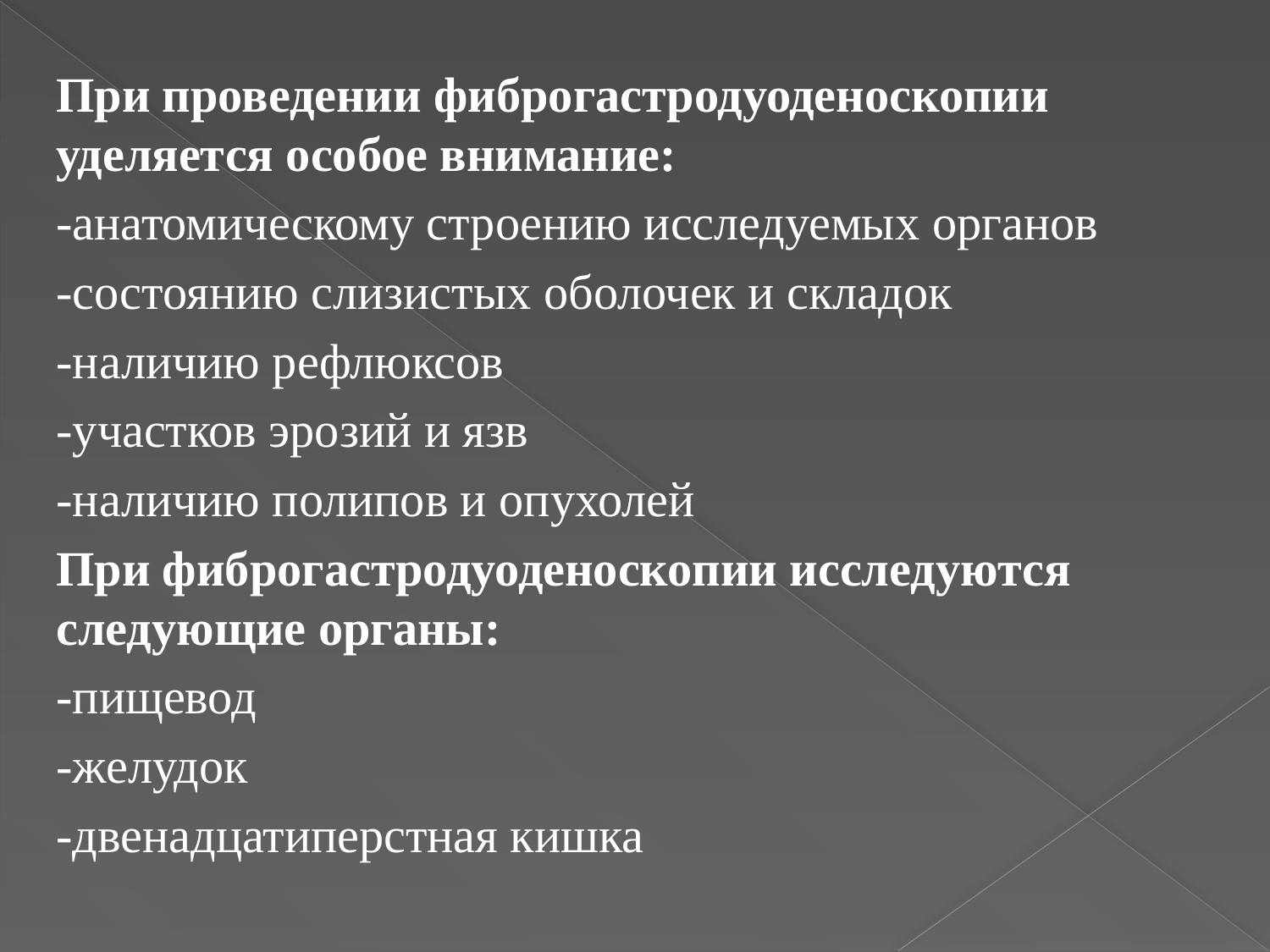

#
При проведении фиброгастродуоденоскопии уделяется особое внимание:
-анатомическому строению исследуемых органов
-состоянию слизистых оболочек и складок
-наличию рефлюксов
-участков эрозий и язв
-наличию полипов и опухолей
При фиброгастродуоденоскопии исследуются следующие органы:
-пищевод
-желудок
-двенадцатиперстная кишка